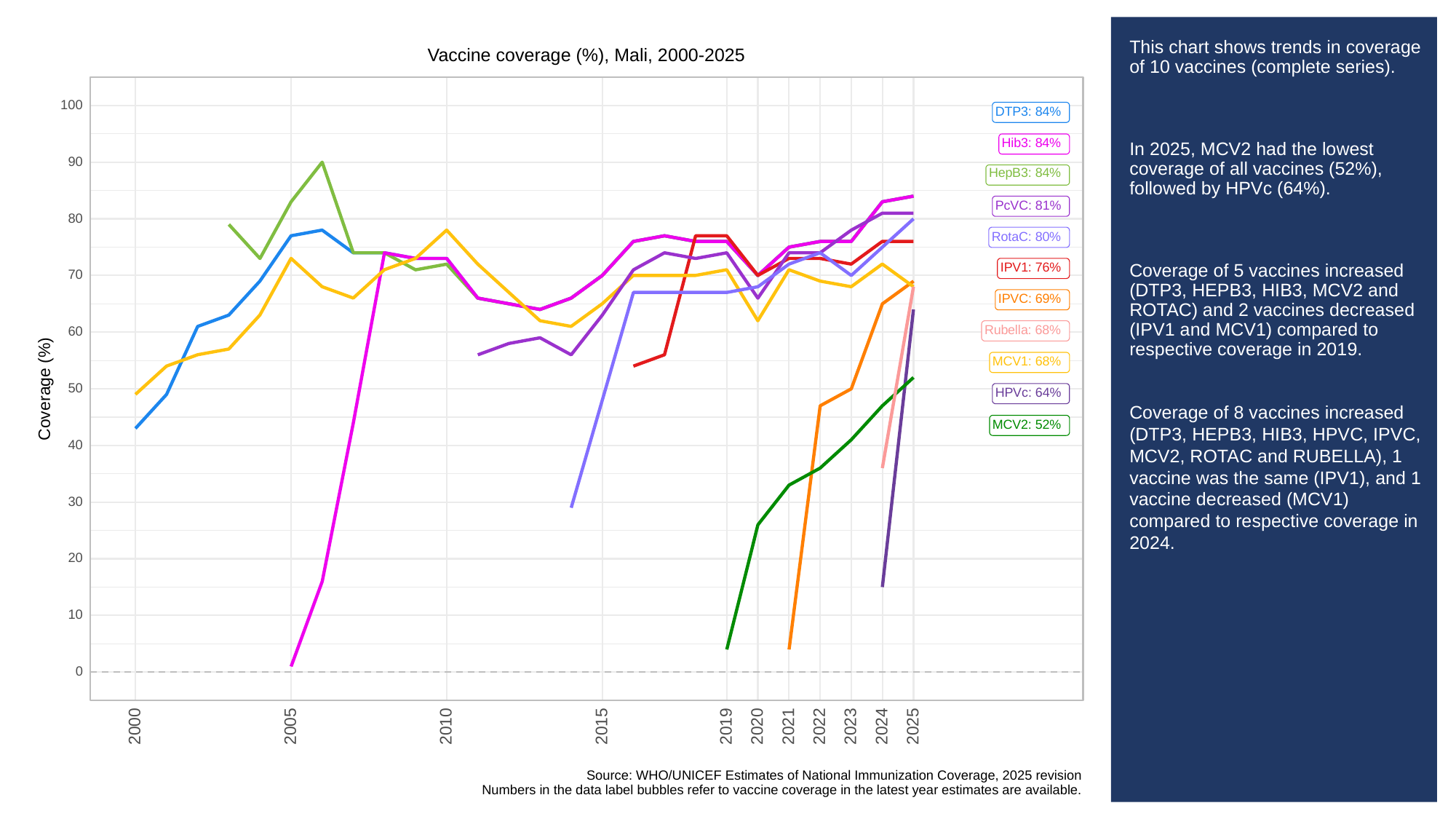

# This chart shows trends in coverage of 10 vaccines (complete series).

In 2025, MCV2 had the lowest coverage of all vaccines (52%), followed by HPVc (64%).

Coverage of 5 vaccines increased (DTP3, HEPB3, HIB3, MCV2 and ROTAC) and 2 vaccines decreased (IPV1 and MCV1) compared to respective coverage in 2019.

Coverage of 8 vaccines increased (DTP3, HEPB3, HIB3, HPVC, IPVC, MCV2, ROTAC and RUBELLA), 1 vaccine was the same (IPV1), and 1 vaccine decreased (MCV1) compared to respective coverage in 2024.

Vaccine coverage (%), Mali, 2000-2025

100

DTP3: 84%

Hib3: 84%

90

HepB3: 84%

PcVC: 81%

80

RotaC: 80%

IPV1: 76%
70

IPVC: 69%

Rubella: 68%
60

MCV1: 68%

Coverage (%)

50
HPVc: 64%

MCV2: 52%
40

30

20

10

0

2023
2000
2005
2010
2015
2019
2020
2021
2022
2024
2025
Source: WHO/UNICEF Estimates of National Immunization Coverage, 2025 revision
Numbers in the data label bubbles refer to vaccine coverage in the latest year estimates are available.